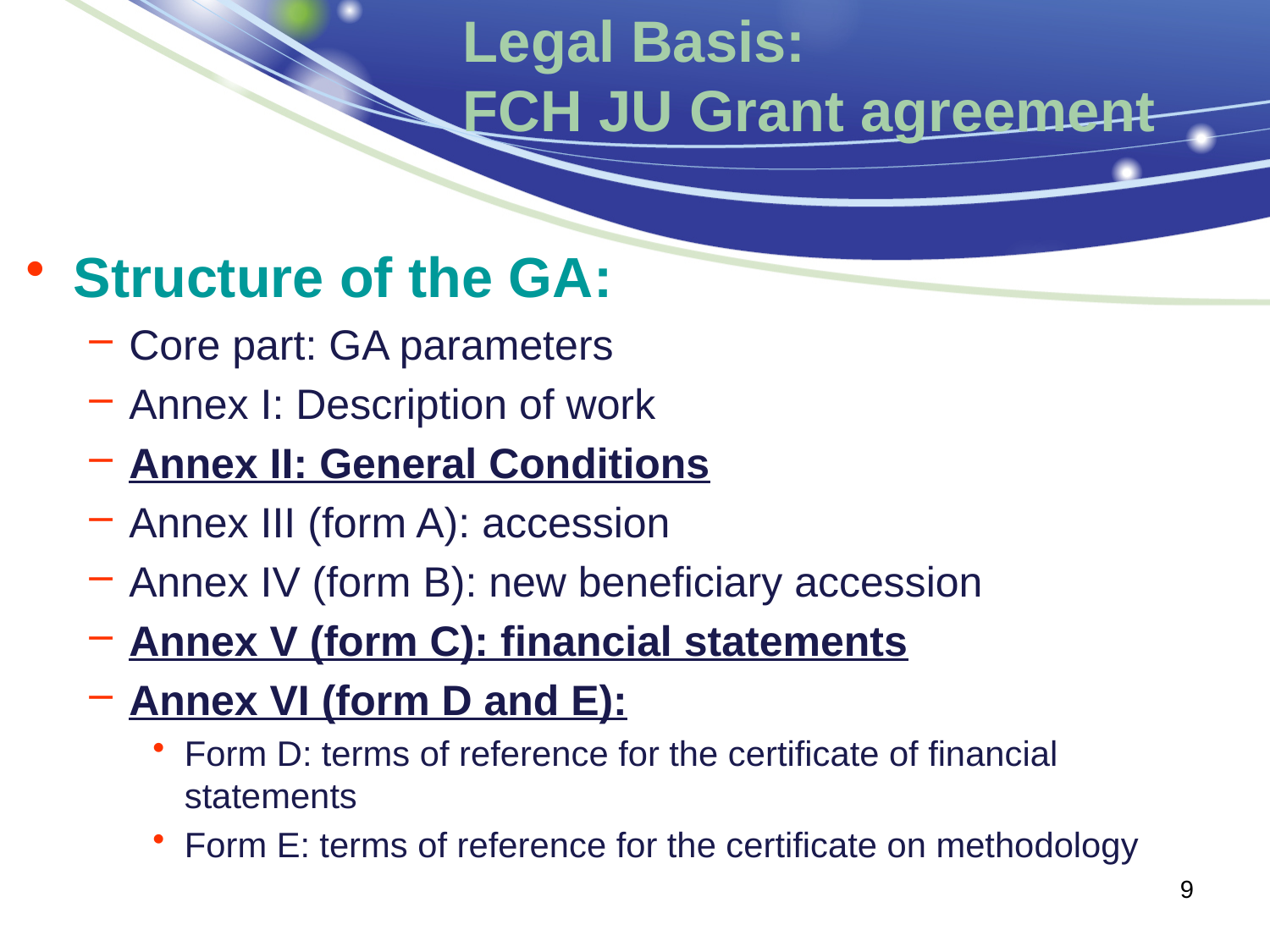

# Legal Basis: FCH JU Grant agreement
Structure of the GA:
Core part: GA parameters
Annex I: Description of work
Annex II: General Conditions
Annex III (form A): accession
Annex IV (form B): new beneficiary accession
Annex V (form C): financial statements
Annex VI (form D and E):
Form D: terms of reference for the certificate of financial statements
Form E: terms of reference for the certificate on methodology
9